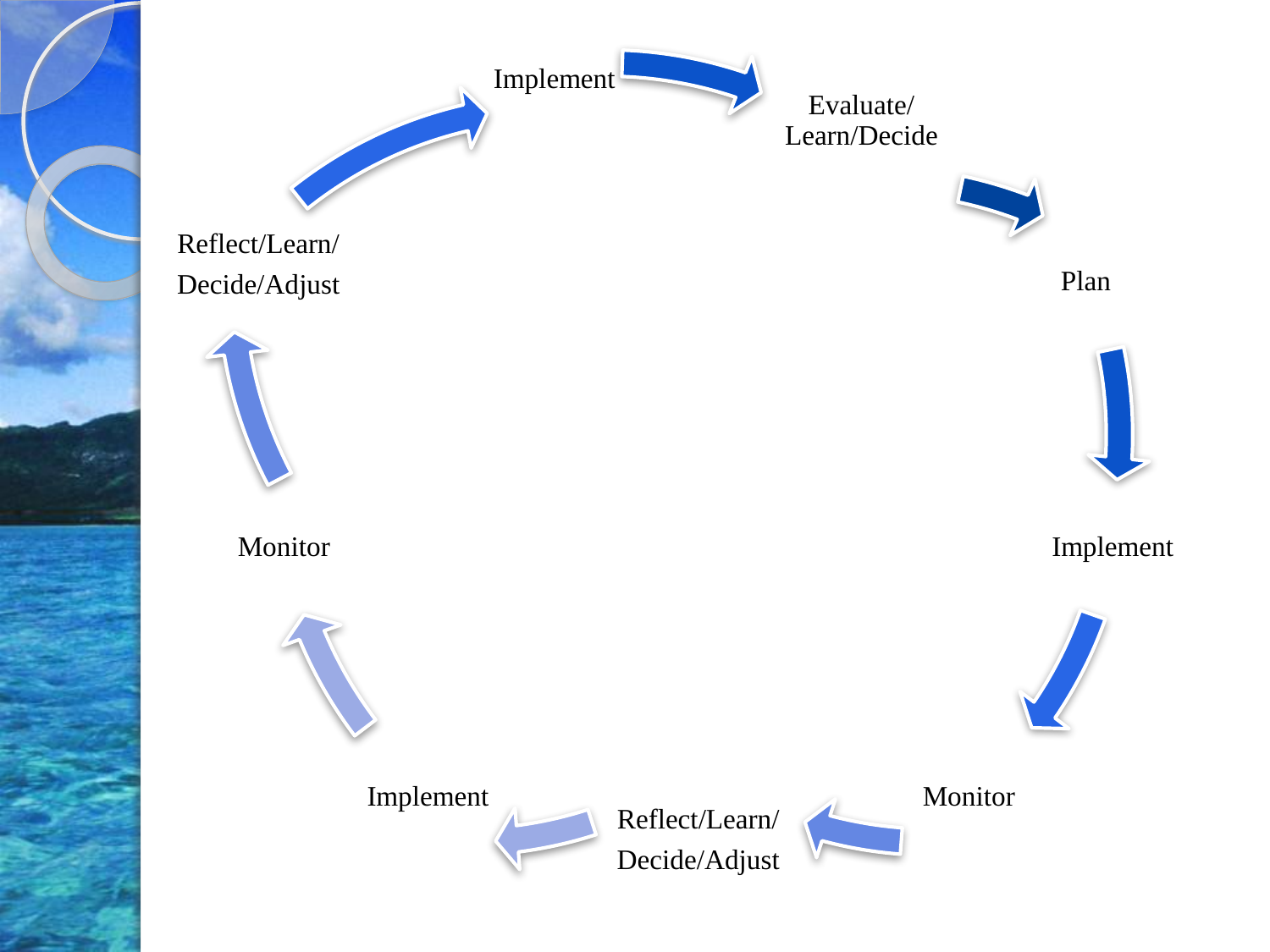

Evaluate/Learn/Decide
Plan
Implement
Monitor
Reflect/Learn/
Decide/Adjust
Implement
Monitor
Reflect/Learn/
Decide/Adjust
Implement